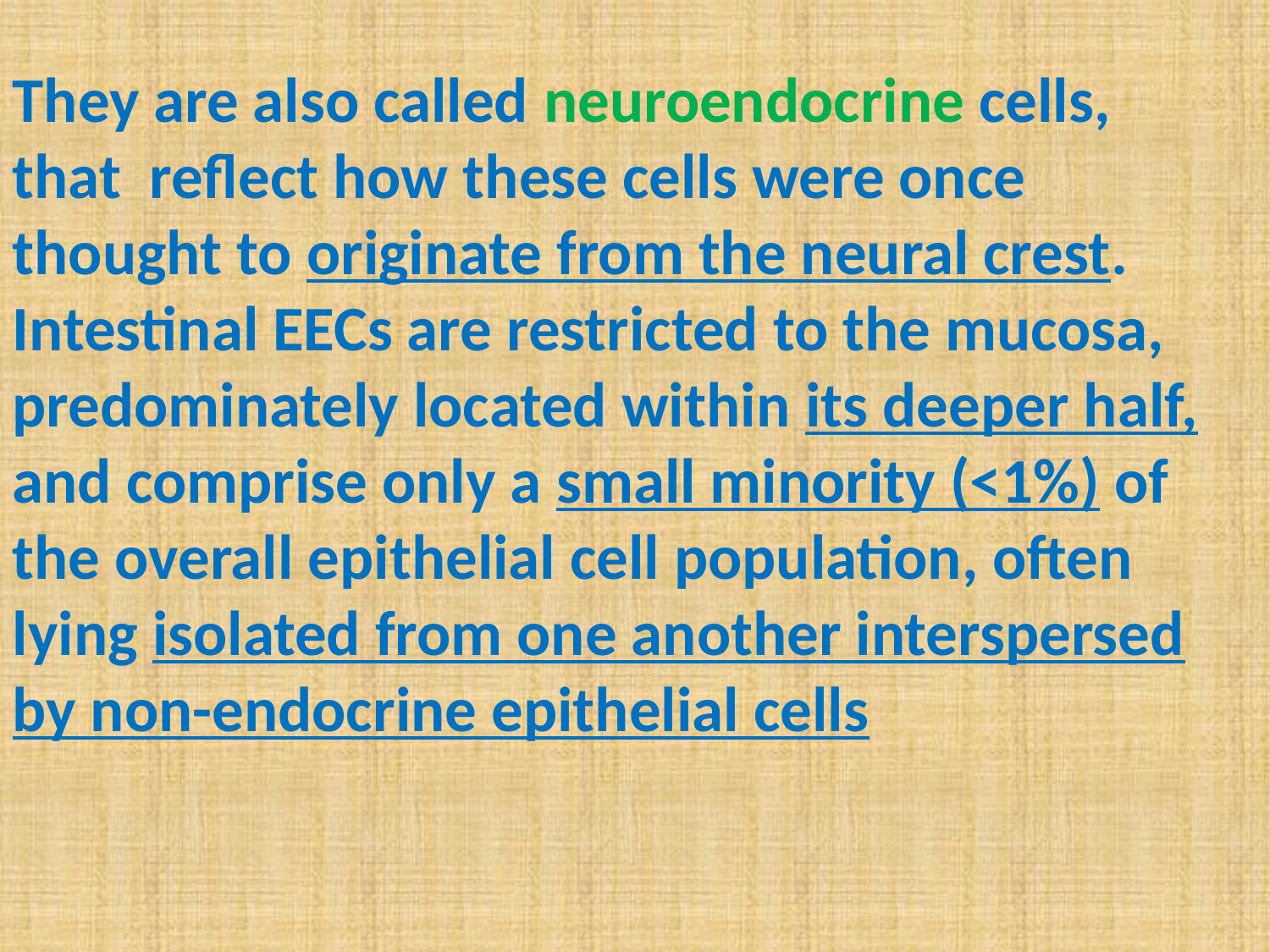

They are also called neuroendocrine cells, that  reflect how these cells were once thought to originate from the neural crest.
Intestinal EECs are restricted to the mucosa, predominately located within its deeper half, and comprise only a small minority (<1%) of the overall epithelial cell population, often lying isolated from one another interspersed by non-endocrine epithelial cells